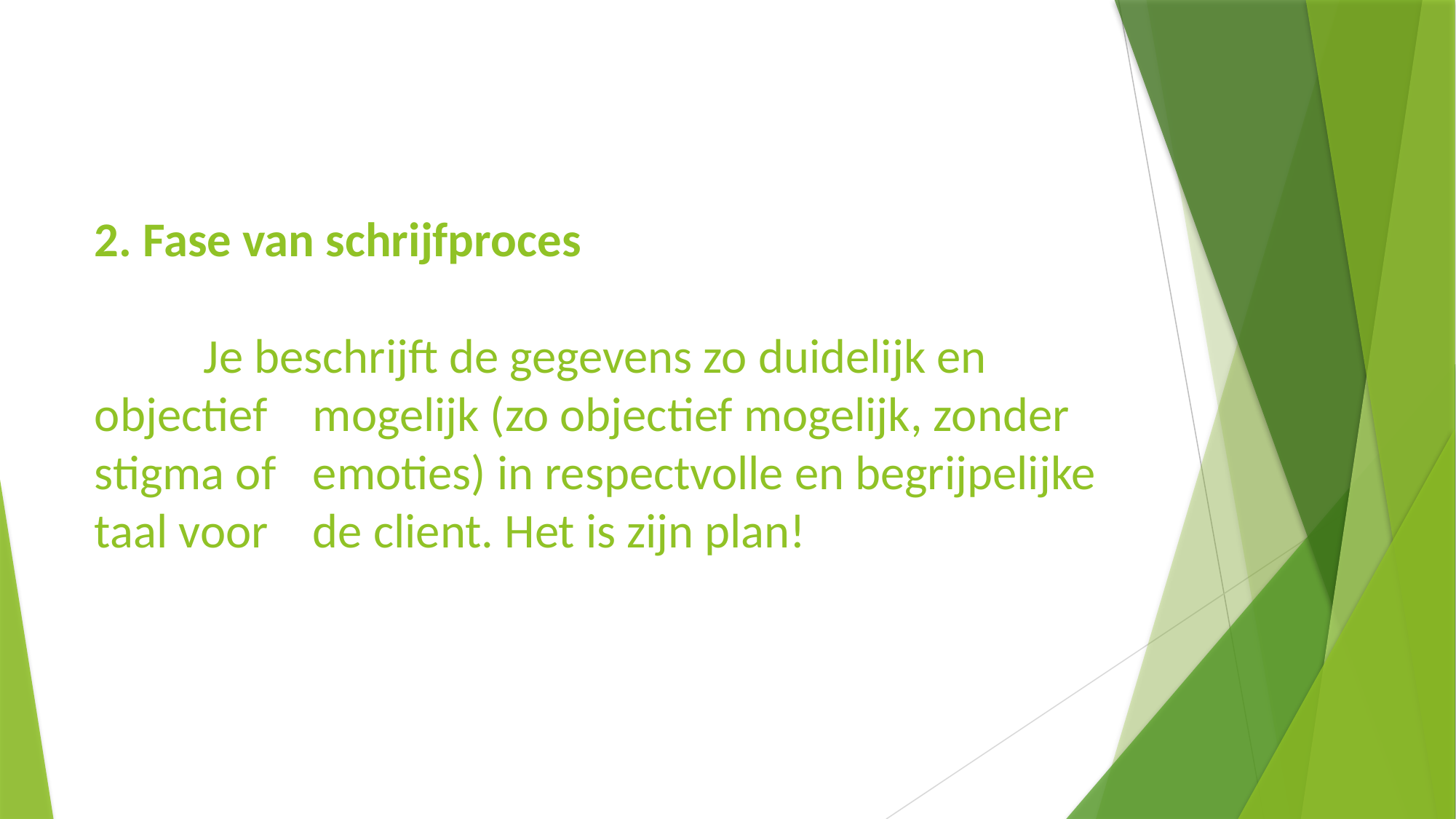

2. Fase van schrijfproces

	Je beschrijft de gegevens zo duidelijk en objectief 	mogelijk (zo objectief mogelijk, zonder stigma of 	emoties) in respectvolle en begrijpelijke taal voor 	de client. Het is zijn plan!